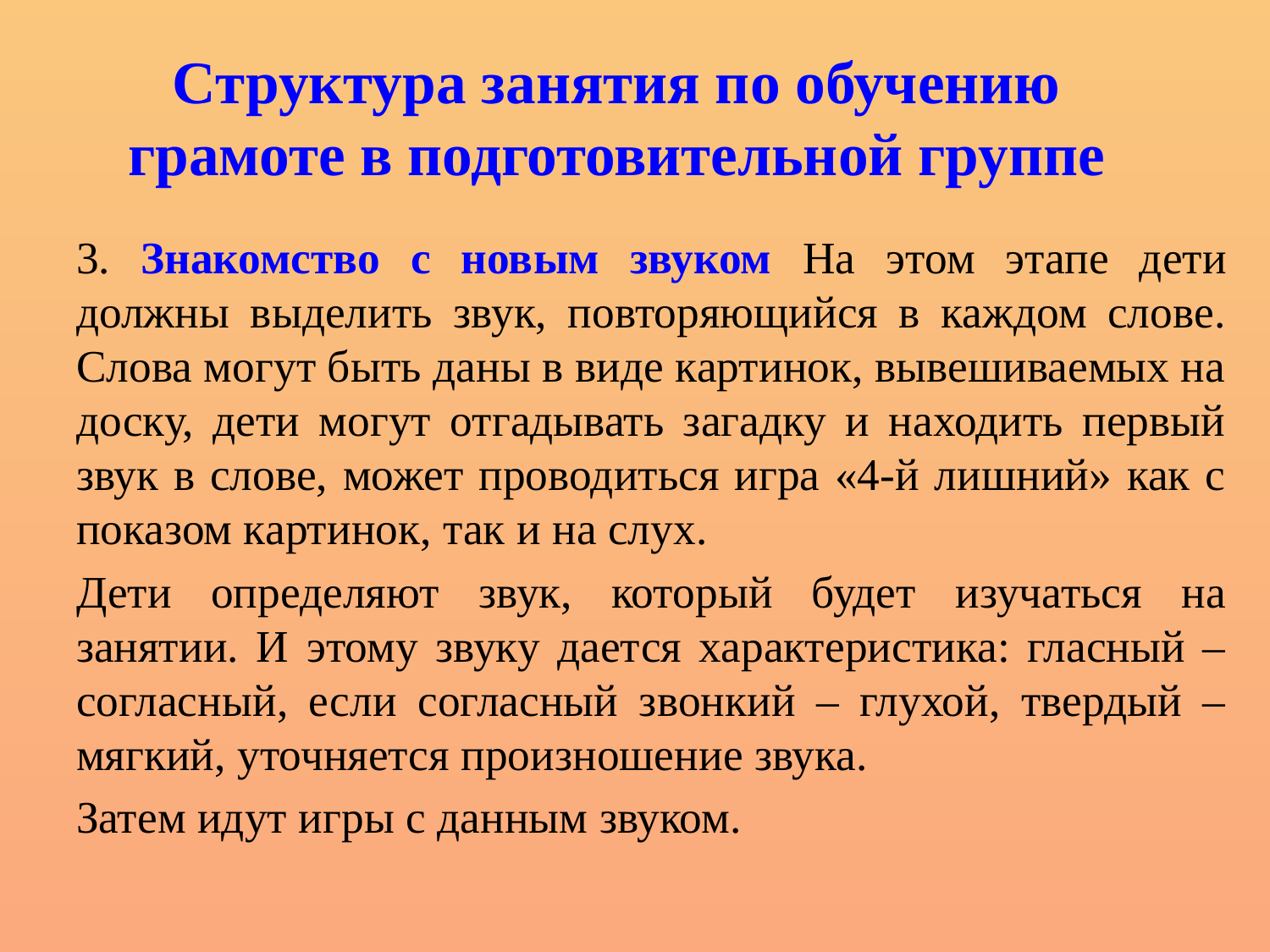

# Структура занятия по обучению грамоте в подготовительной группе
3. Знакомство с новым звуком На этом этапе дети должны выделить звук, повторяющийся в каждом слове. Слова могут быть даны в виде картинок, вывешиваемых на доску, дети могут отгадывать загадку и находить первый звук в слове, может проводиться игра «4-й лишний» как с показом картинок, так и на слух.
Дети определяют звук, который будет изучаться на занятии. И этому звуку дается характеристика: гласный – согласный, если согласный звонкий – глухой, твердый – мягкий, уточняется произношение звука.
Затем идут игры с данным звуком.